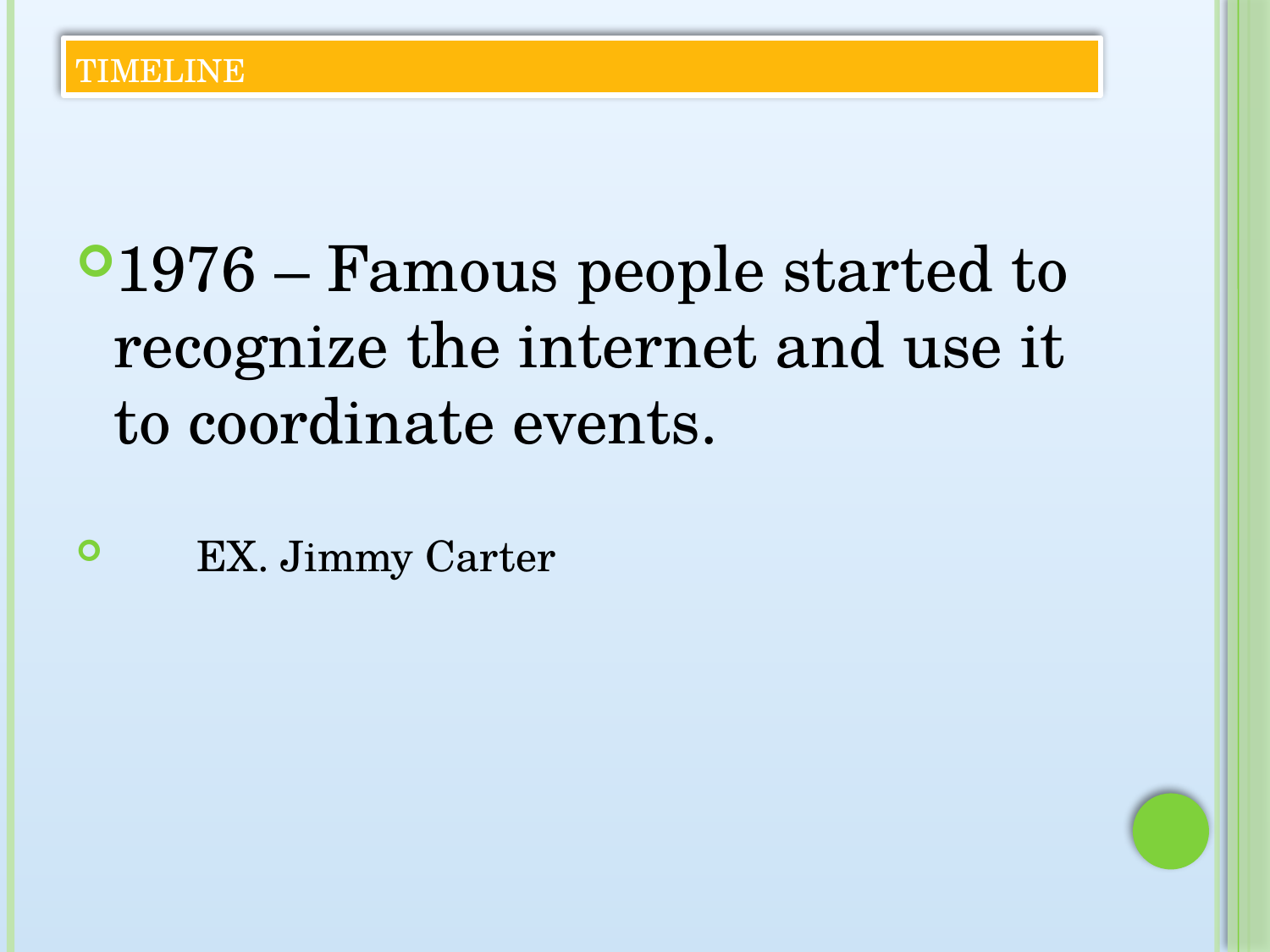

# TIMELINE
1976 – Famous people started to recognize the internet and use it to coordinate events.

       EX. Jimmy Carter